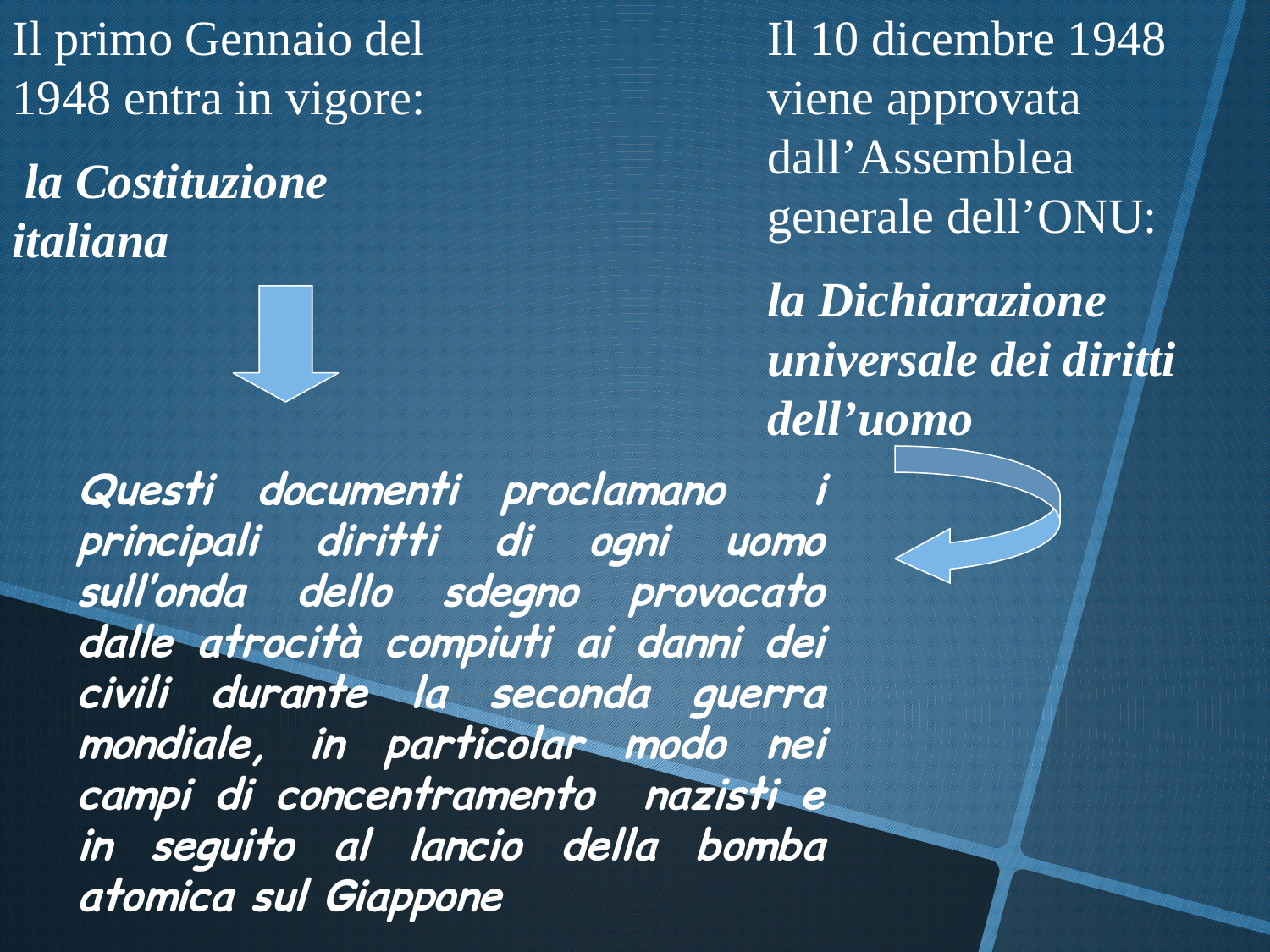

Il primo Gennaio del 1948 entra in vigore:
 la Costituzione italiana

Il 10 dicembre 1948 viene approvata dall’Assemblea generale dell’ONU:
la Dichiarazione universale dei diritti dell’uomo

Questi documenti proclamano  i principali diritti di ogni uomo sull’onda dello sdegno provocato dalle atrocità compiuti ai danni dei civili durante la seconda guerra mondiale, in particolar modo nei campi di concentramento  nazisti e in seguito al lancio della bomba atomica sul Giappone